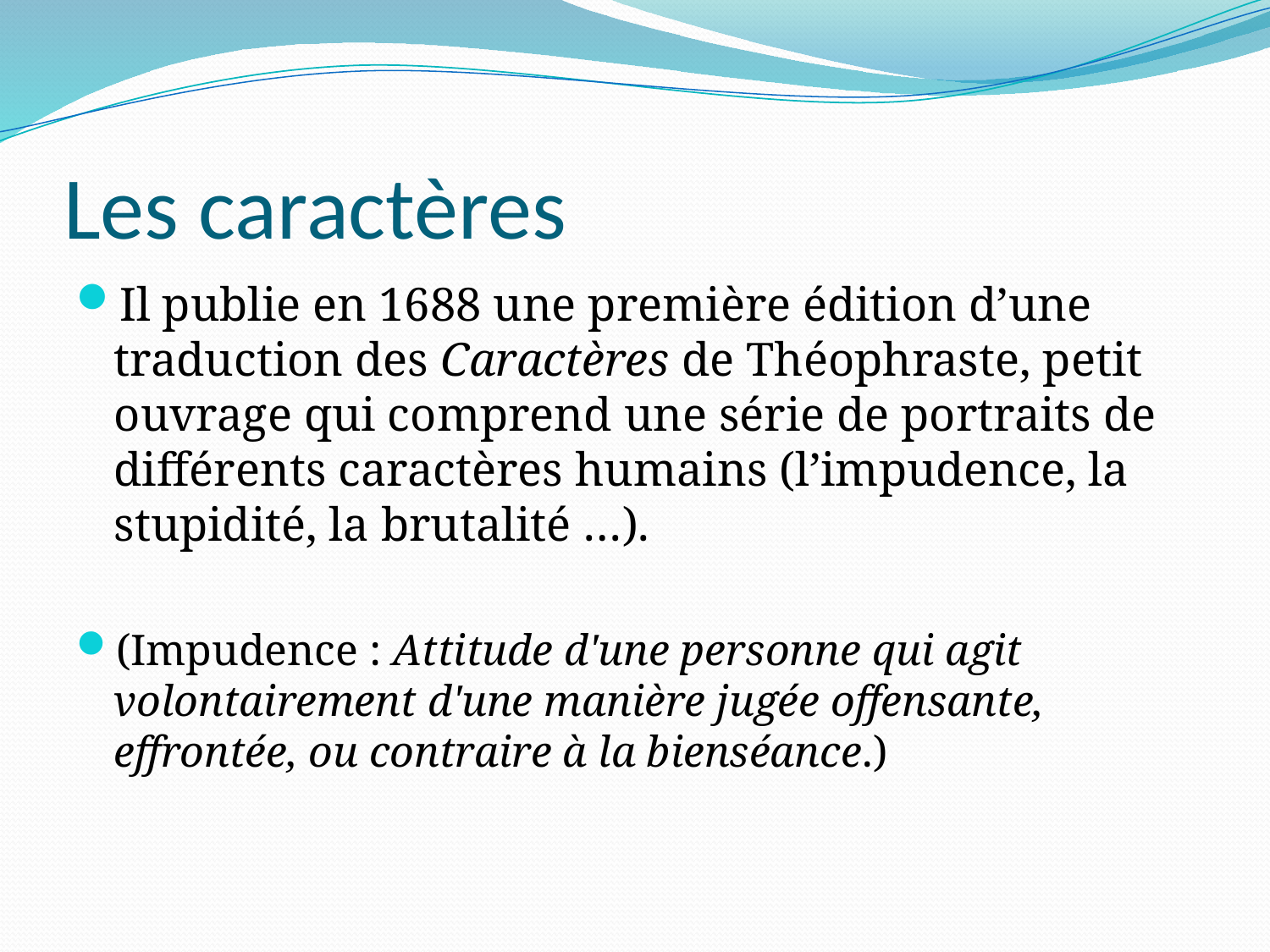

# Les caractères
Il publie en 1688 une première édition d’une traduction des Caractères de Théophraste, petit ouvrage qui comprend une série de portraits de différents caractères humains (l’impudence, la stupidité, la brutalité …).

(Impudence : Attitude d'une personne qui agit volontairement d'une manière jugée offensante, effrontée, ou contraire à la bienséance.)